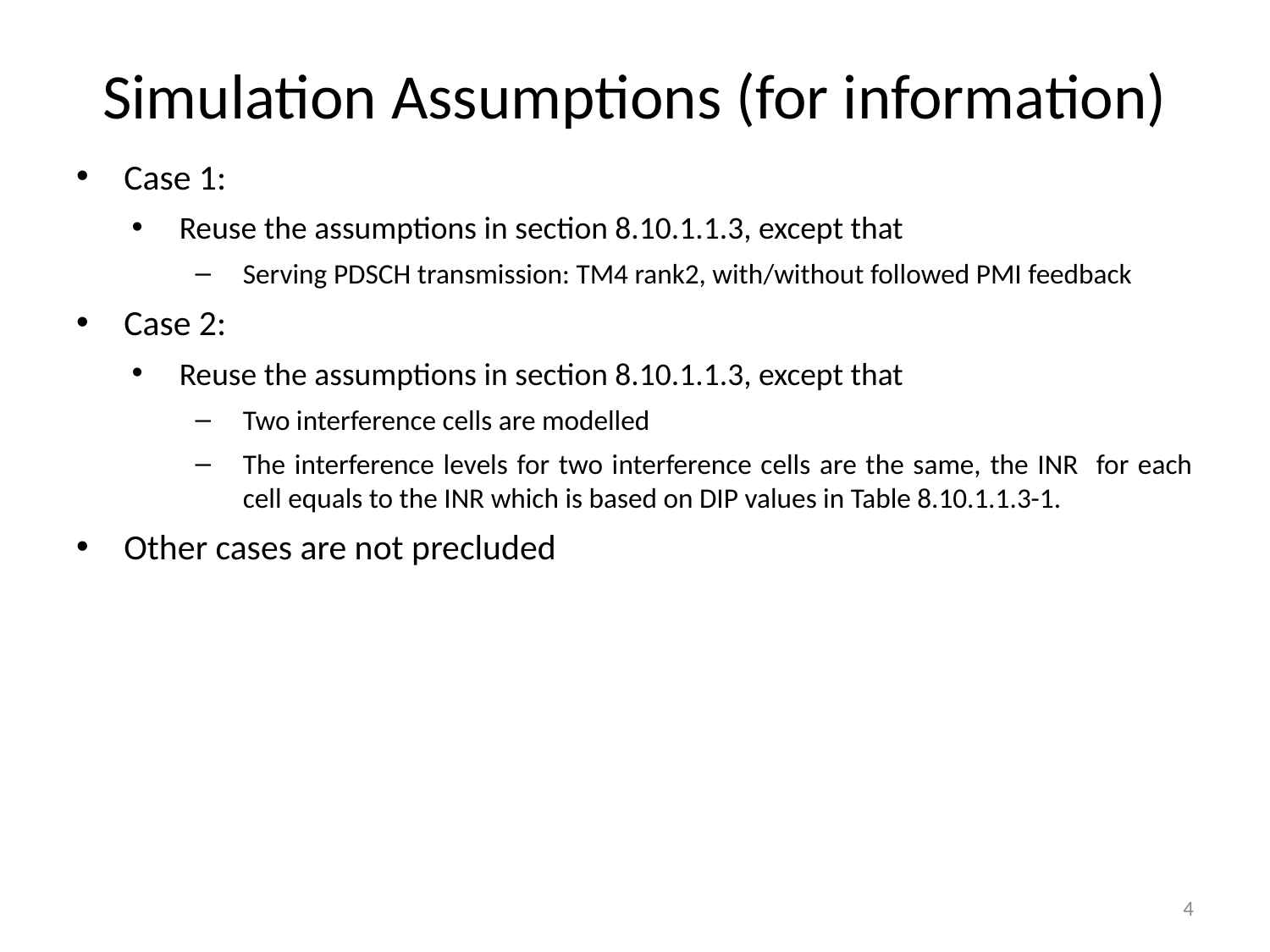

# Simulation Assumptions (for information)
Case 1:
Reuse the assumptions in section 8.10.1.1.3, except that
Serving PDSCH transmission: TM4 rank2, with/without followed PMI feedback
Case 2:
Reuse the assumptions in section 8.10.1.1.3, except that
Two interference cells are modelled
The interference levels for two interference cells are the same, the INR  for each cell equals to the INR which is based on DIP values in Table 8.10.1.1.3-1.
Other cases are not precluded

4